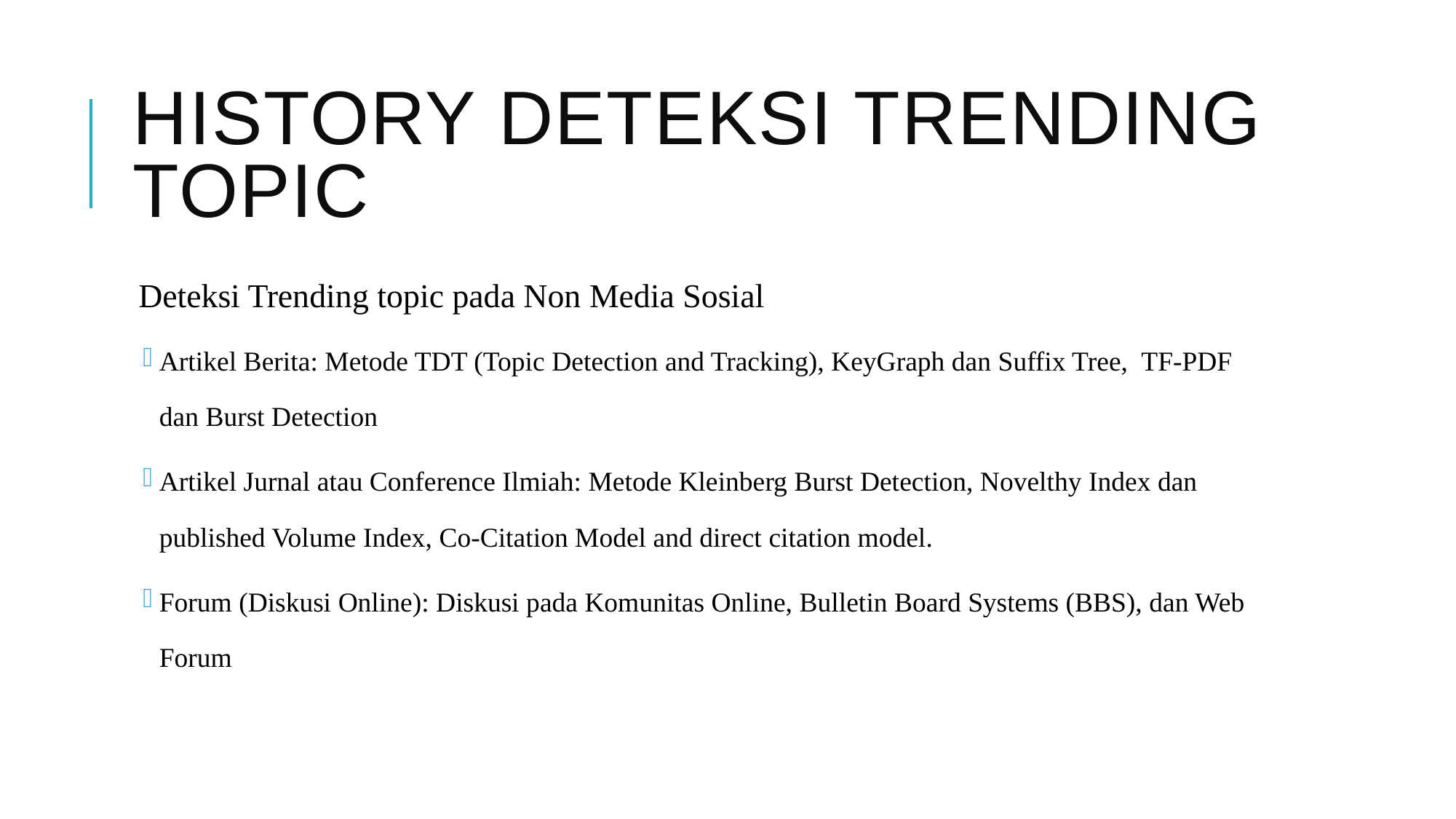

# History Deteksi Trending Topic
Deteksi Trending topic pada Non Media Sosial
Artikel Berita: Metode TDT (Topic Detection and Tracking), KeyGraph dan Suffix Tree,  TF-PDF dan Burst Detection
Artikel Jurnal atau Conference Ilmiah: Metode Kleinberg Burst Detection, Novelthy Index dan published Volume Index, Co-Citation Model and direct citation model.
Forum (Diskusi Online): Diskusi pada Komunitas Online, Bulletin Board Systems (BBS), dan Web Forum